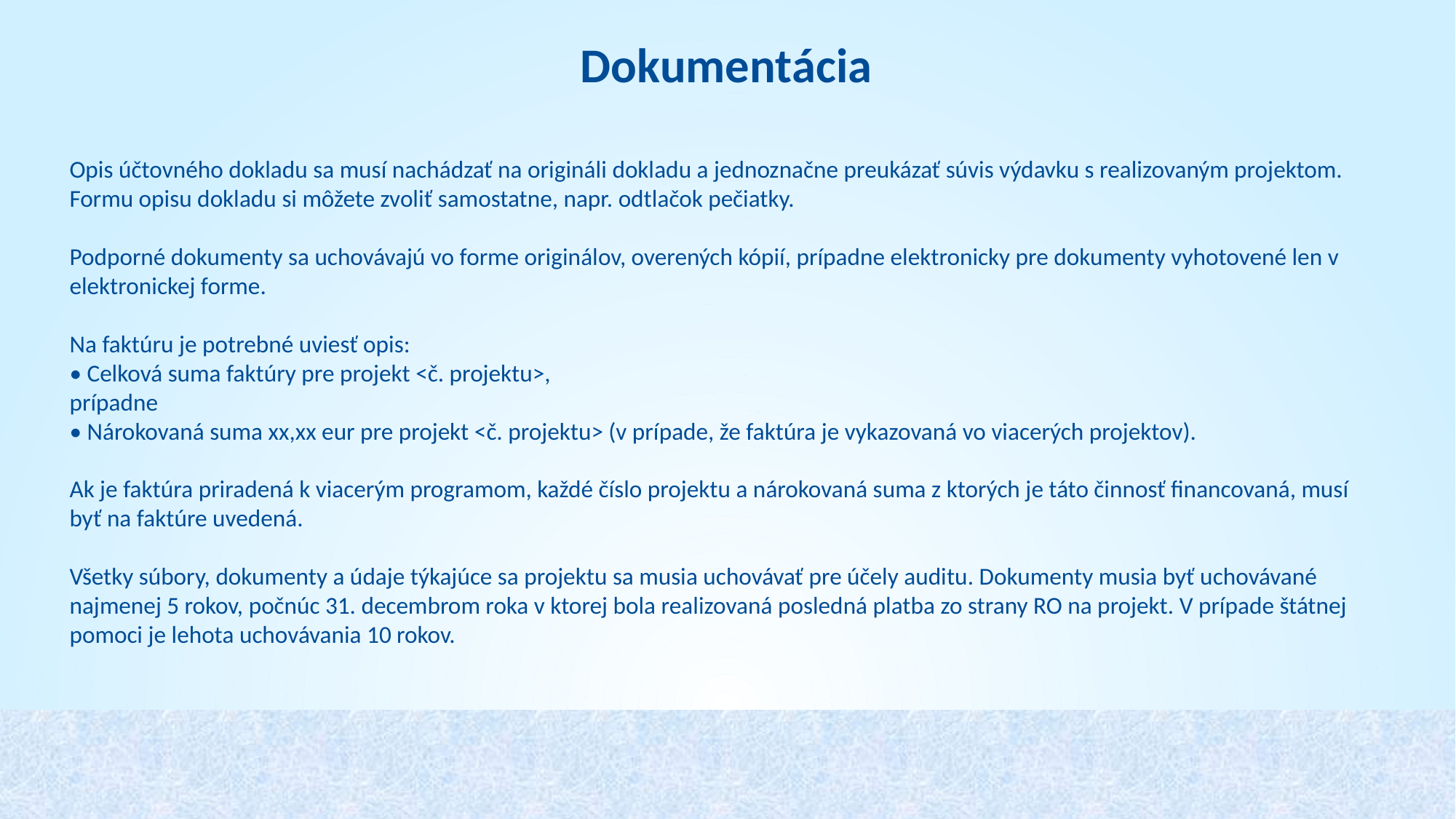

Dokumentácia
Opis účtovného dokladu sa musí nachádzať na origináli dokladu a jednoznačne preukázať súvis výdavku s realizovaným projektom. Formu opisu dokladu si môžete zvoliť samostatne, napr. odtlačok pečiatky.

Podporné dokumenty sa uchovávajú vo forme originálov, overených kópií, prípadne elektronicky pre dokumenty vyhotovené len v elektronickej forme.

Na faktúru je potrebné uviesť opis:
• Celková suma faktúry pre projekt <č. projektu>,
prípadne
• Nárokovaná suma xx,xx eur pre projekt <č. projektu> (v prípade, že faktúra je vykazovaná vo viacerých projektov).

Ak je faktúra priradená k viacerým programom, každé číslo projektu a nárokovaná suma z ktorých je táto činnosť financovaná, musí byť na faktúre uvedená.

Všetky súbory, dokumenty a údaje týkajúce sa projektu sa musia uchovávať pre účely auditu. Dokumenty musia byť uchovávané najmenej 5 rokov, počnúc 31. decembrom roka v ktorej bola realizovaná posledná platba zo strany RO na projekt. V prípade štátnej pomoci je lehota uchovávania 10 rokov.